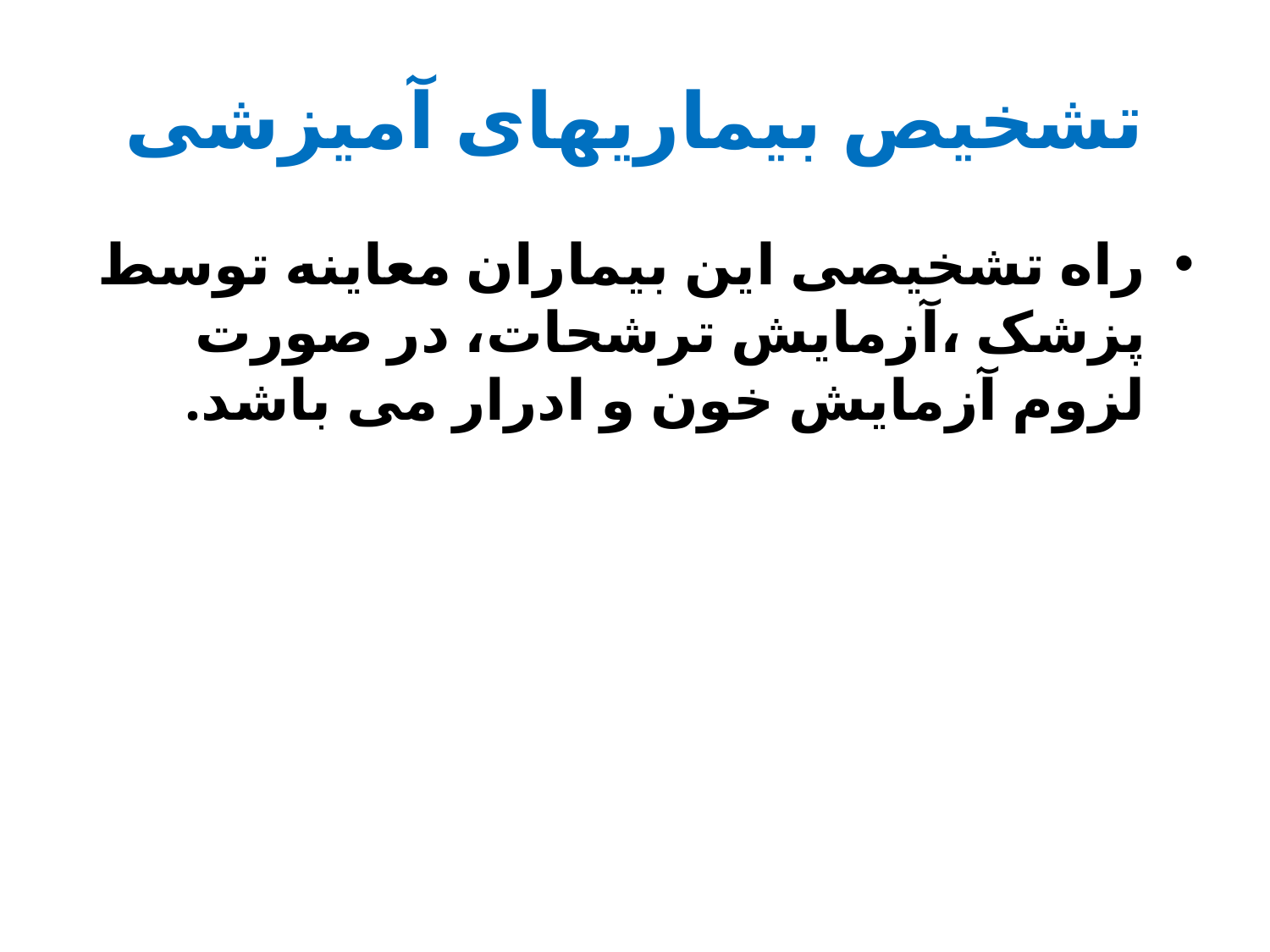

# تشخیص بیماریهای آمیزشی
راه تشخیصی این بیماران معاینه توسط پزشک ،آزمایش ترشحات، در صورت لزوم آزمایش خون و ادرار می باشد.